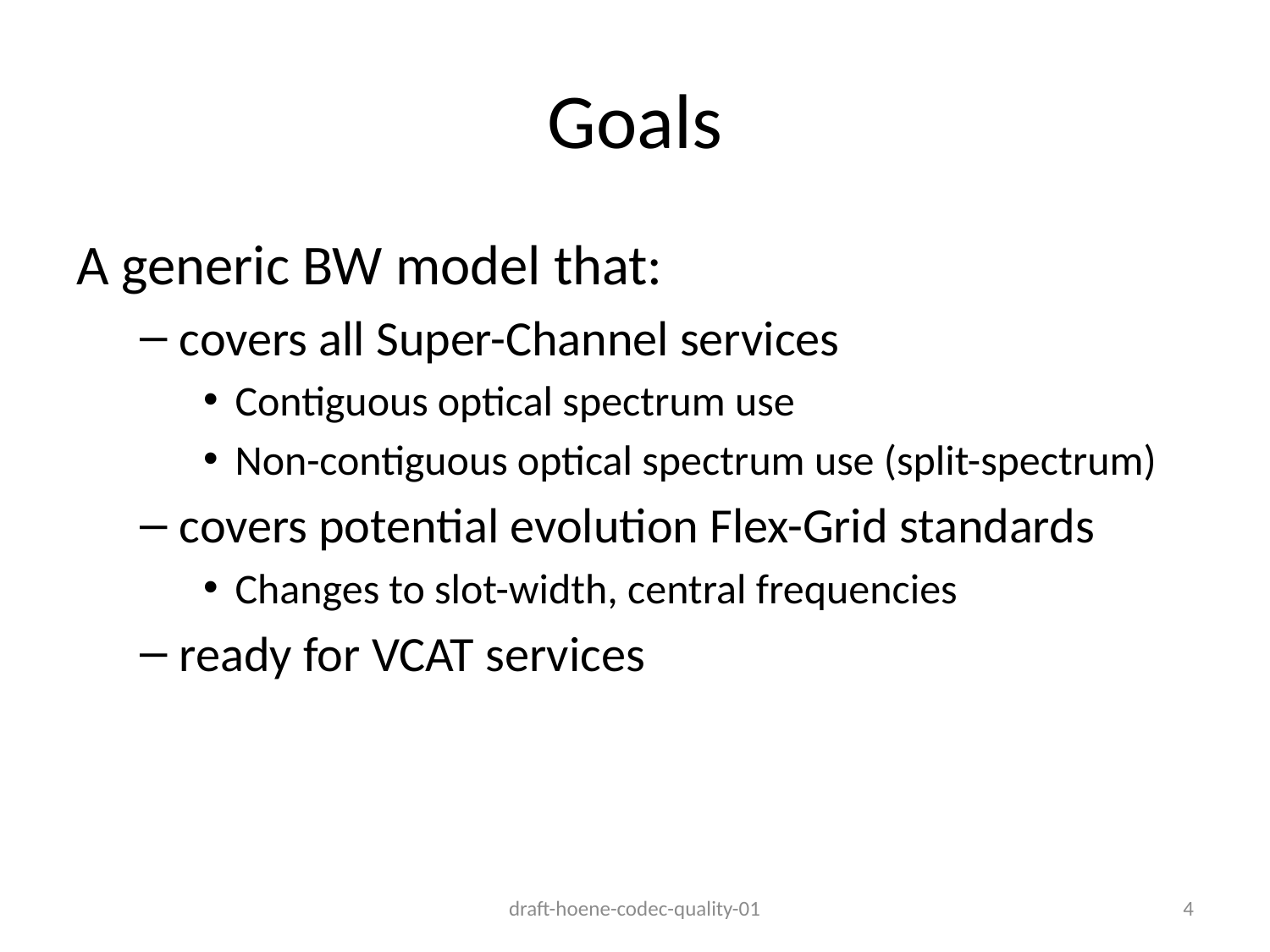

# Goals
A generic BW model that:
covers all Super-Channel services
Contiguous optical spectrum use
Non-contiguous optical spectrum use (split-spectrum)
covers potential evolution Flex-Grid standards
Changes to slot-width, central frequencies
ready for VCAT services

draft-hoene-codec-quality-01
4